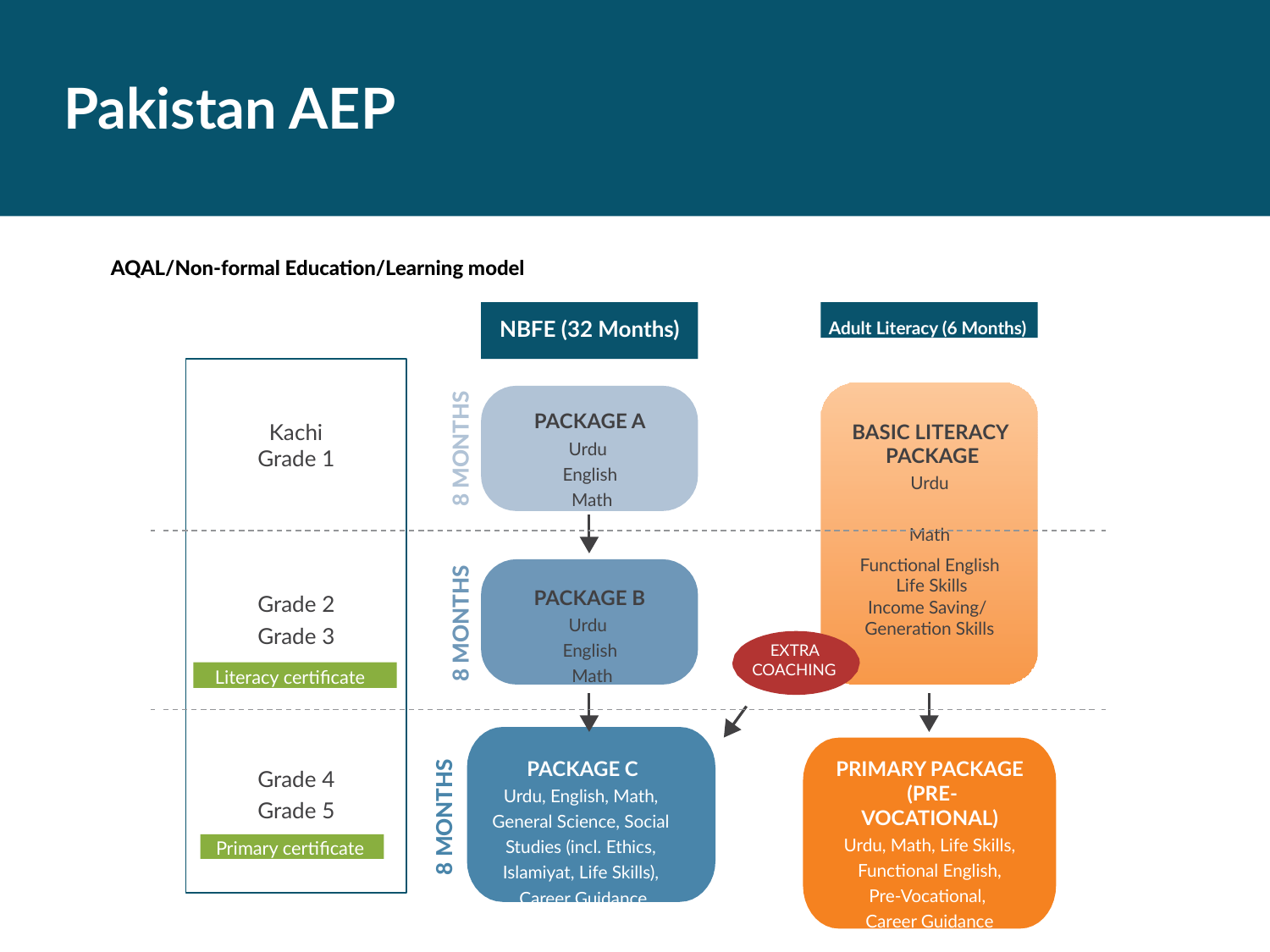

# Pakistan AEP
AQAL/Non-formal Education/Learning model

Adult Literacy (6 Months)
NBFE (32 Months)

PACKAGE A
Urdu  English  Math
Kachi  Grade 1
BASIC LITERACY  PACKAGE
Urdu  Math
8 MONTHS

Functional English  Life Skills
Income Saving/  Generation Skills
PACKAGE B
Urdu  English  Math
Grade 2
Grade 3
8 MONTHS
EXTRA  COACHING
Literacy certiﬁcate

PACKAGE C
Urdu, English, Math,  General Science, Social  Studies (incl. Ethics,  Islamiyat, Life Skills),  Career Guidance
PRIMARY PACKAGE  (PRE-VOCATIONAL)
Urdu, Math, Life Skills,  Functional English,  Pre-Vocational,  Career Guidance
Grade 4
Grade 5
8 MONTHS
Primary certiﬁcate